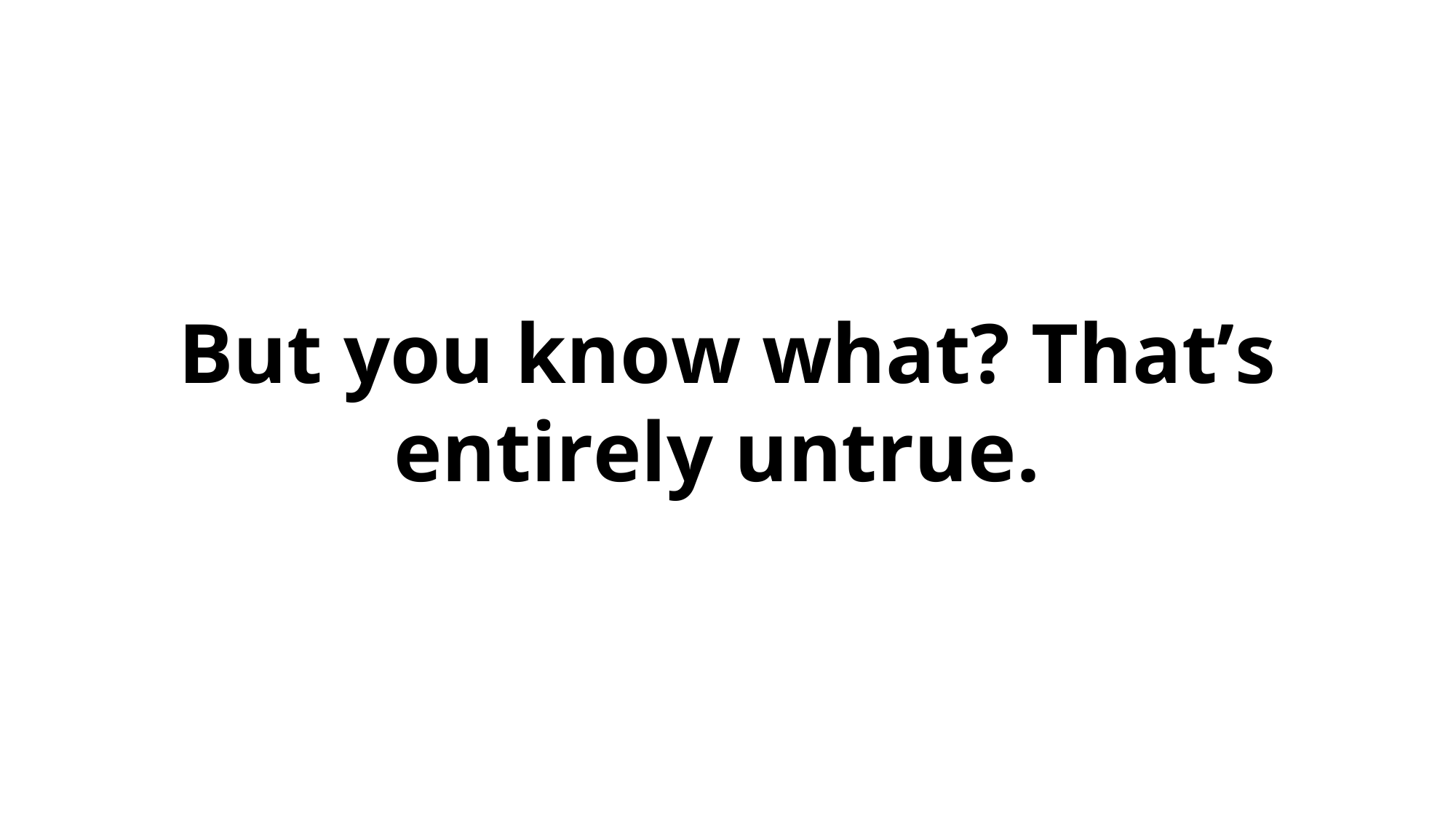

But you know what? That’s entirely untrue.